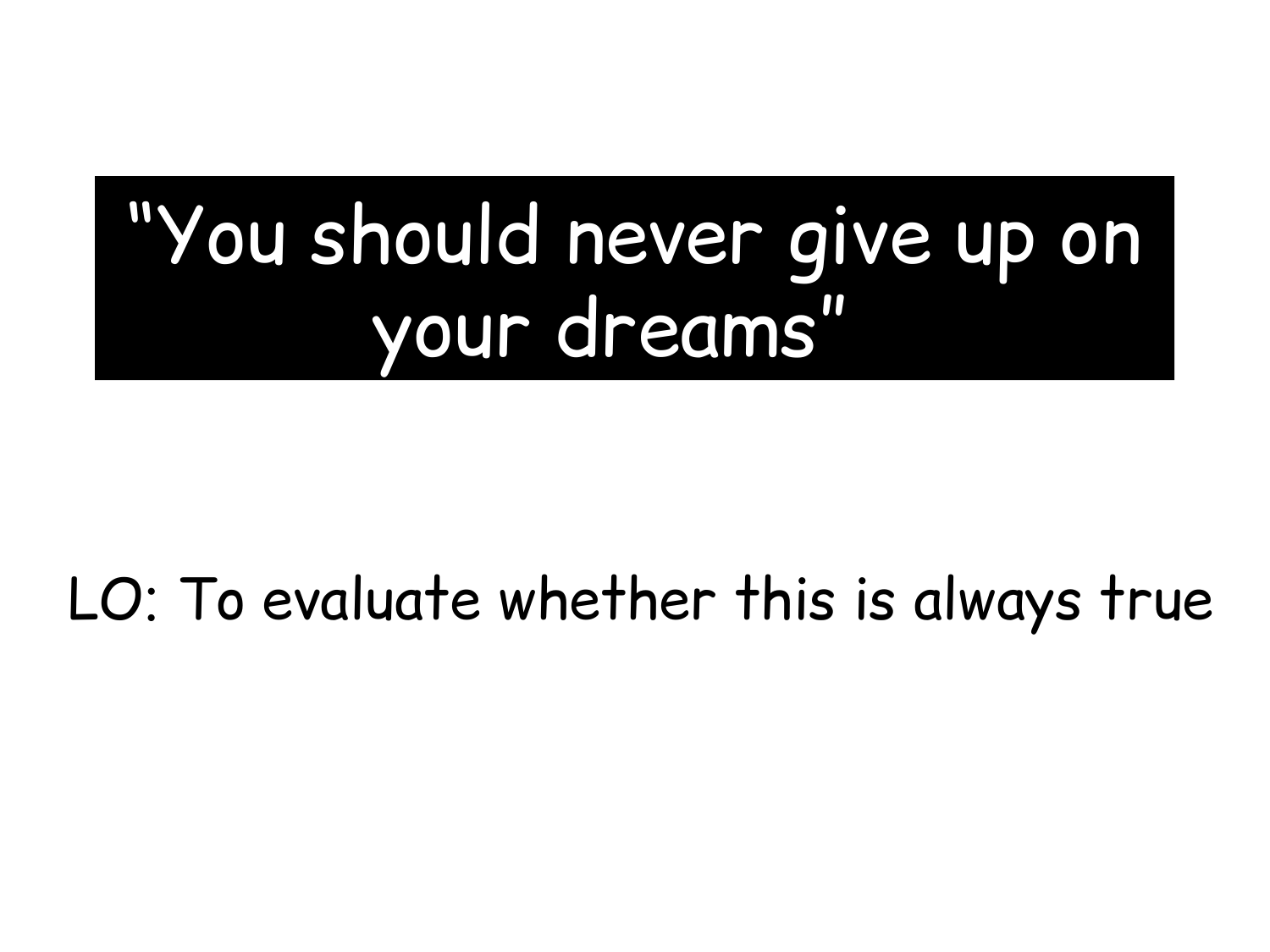

# “You should never give up on your dreams”
LO: To evaluate whether this is always true